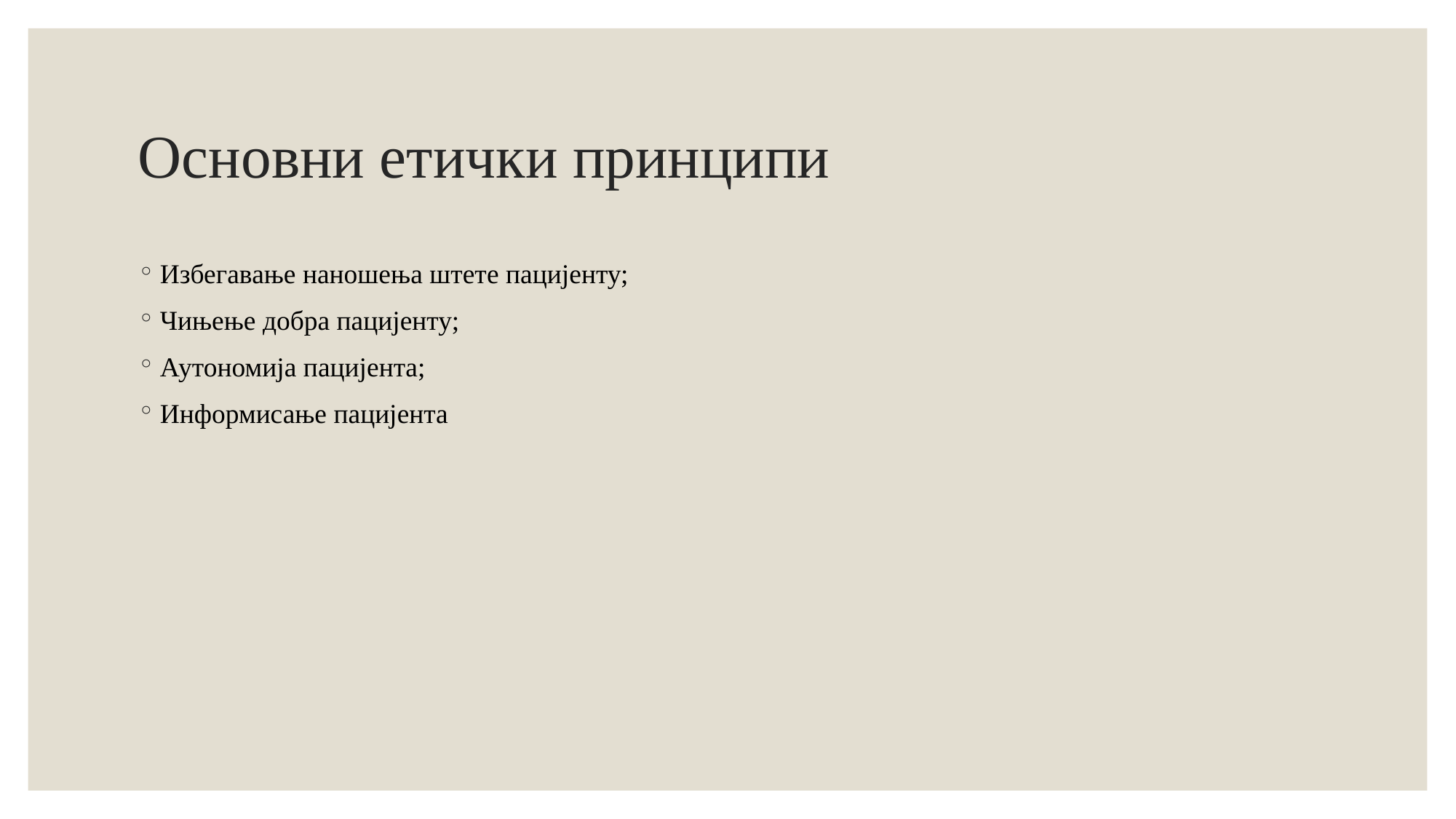

# Основни етички принципи
Избегавање наношења штете пацијенту;
Чињење добра пацијенту;
Аутономија пацијента;
Информисање пацијента